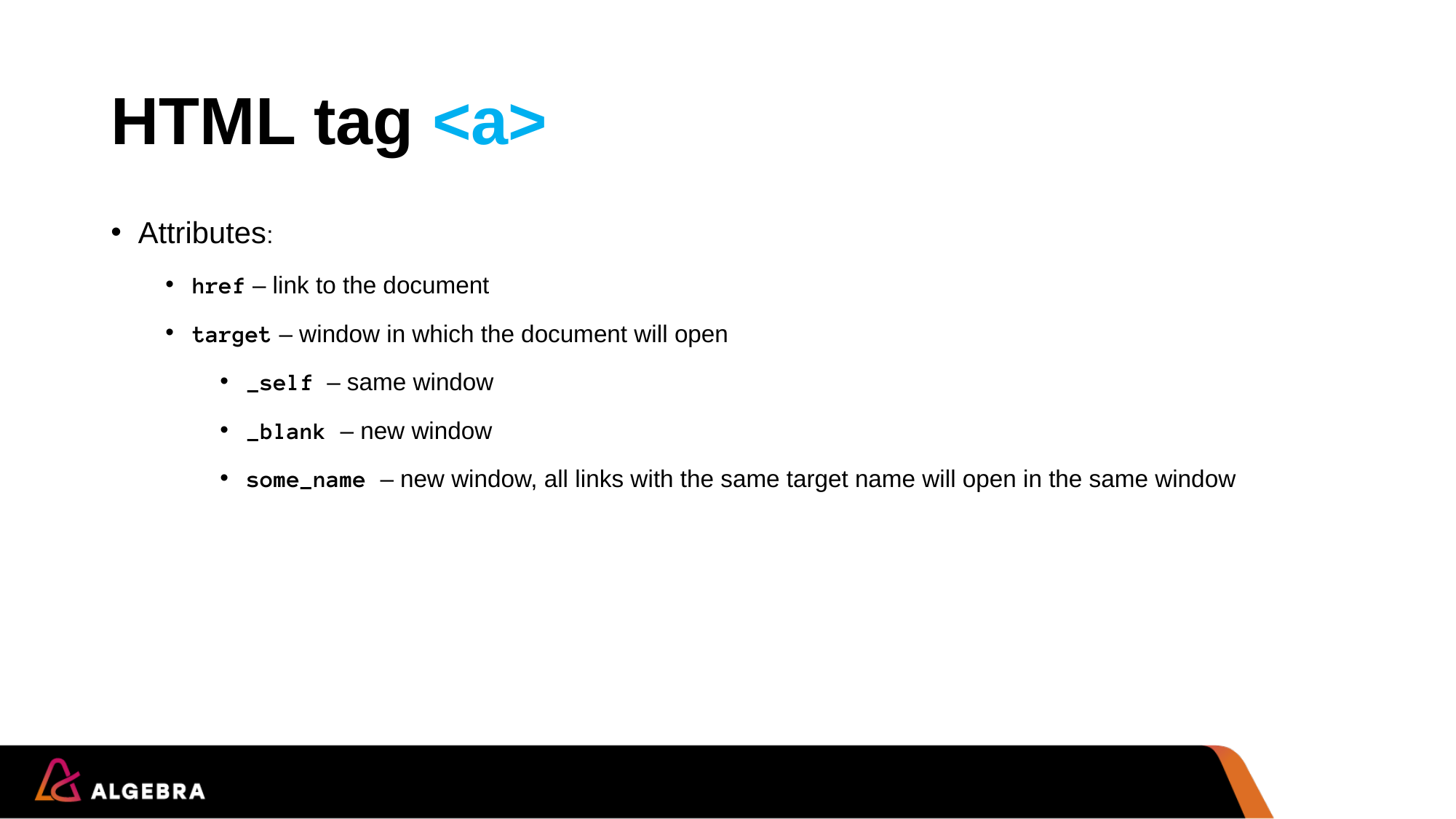

# HTML tag <a>
Attributes:
href – link to the document
target – window in which the document will open
_self – same window
_blank – new window
some_name – new window, all links with the same target name will open in the same window